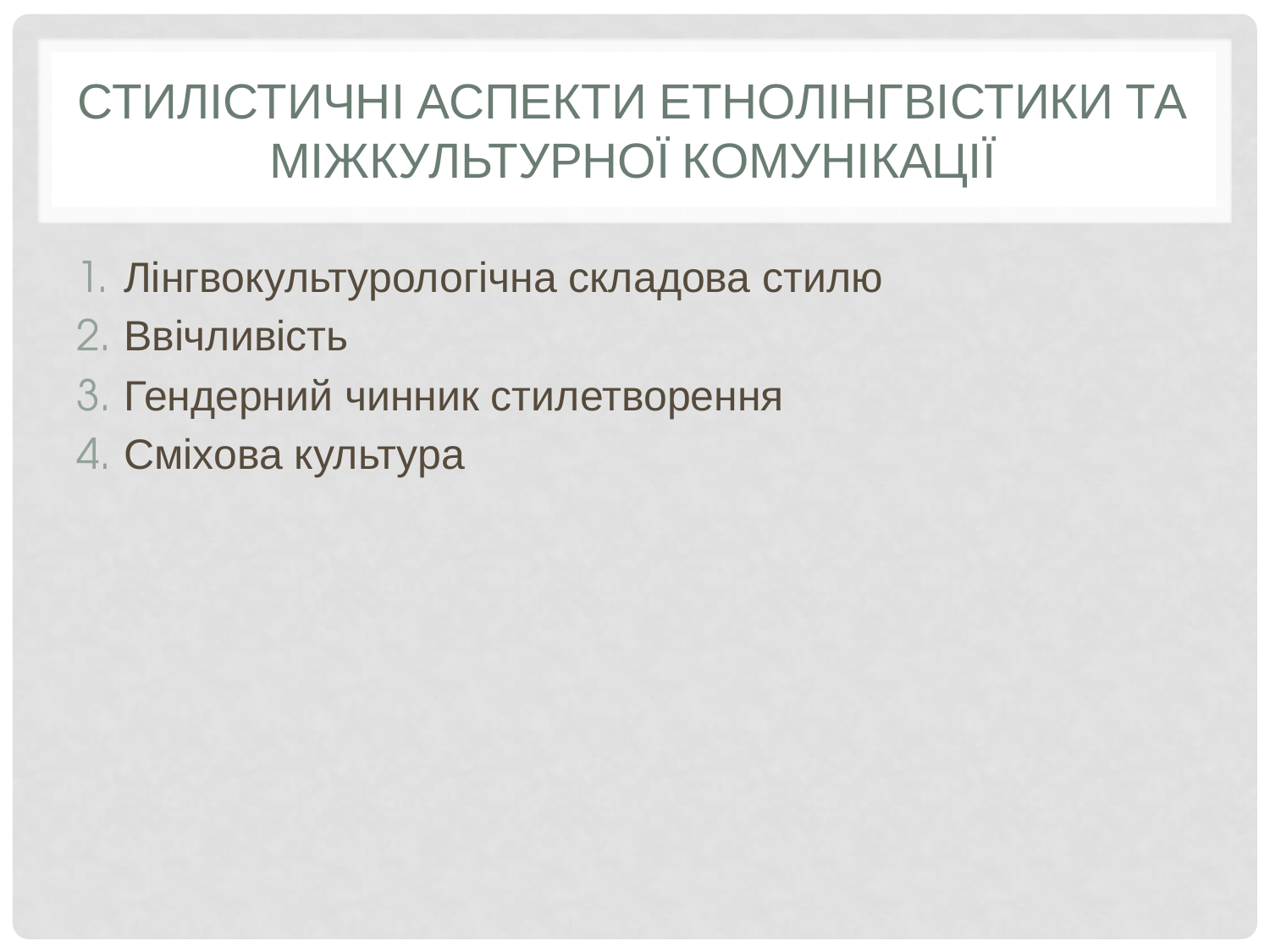

# Стилістичні аспекти етнолінгвістики та міжкультурної комунікації
Лінгвокультурологічна складова стилю
Ввічливість
Гендерний чинник стилетворення
Сміхова культура